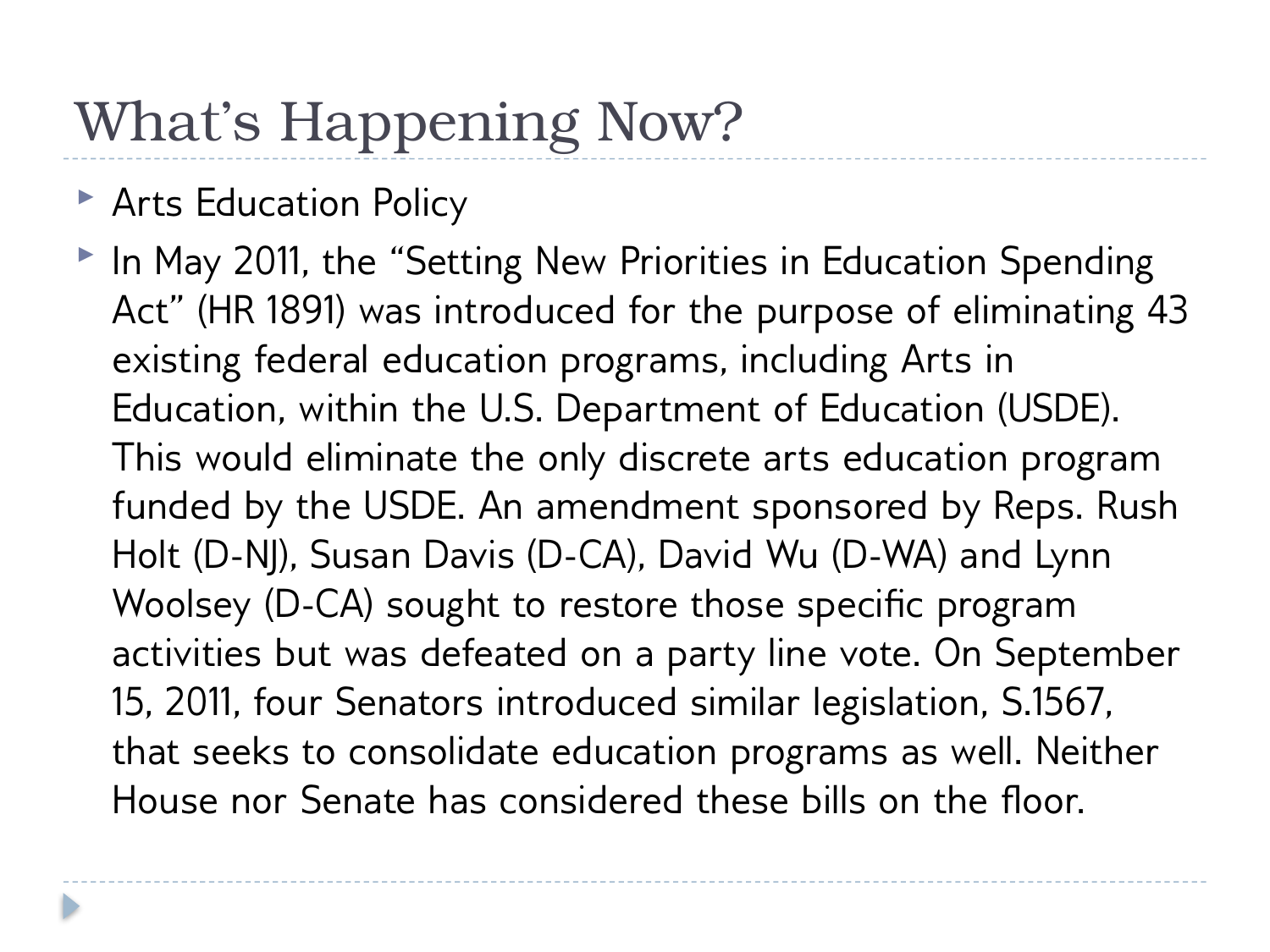

# What’s Happening Now?
Arts Education Policy
In May 2011, the “Setting New Priorities in Education Spending Act” (HR 1891) was introduced for the purpose of eliminating 43 existing federal education programs, including Arts in Education, within the U.S. Department of Education (USDE). This would eliminate the only discrete arts education program funded by the USDE. An amendment sponsored by Reps. Rush Holt (D-NJ), Susan Davis (D-CA), David Wu (D-WA) and Lynn Woolsey (D-CA) sought to restore those specific program activities but was defeated on a party line vote. On September 15, 2011, four Senators introduced similar legislation, S.1567, that seeks to consolidate education programs as well. Neither House nor Senate has considered these bills on the floor.